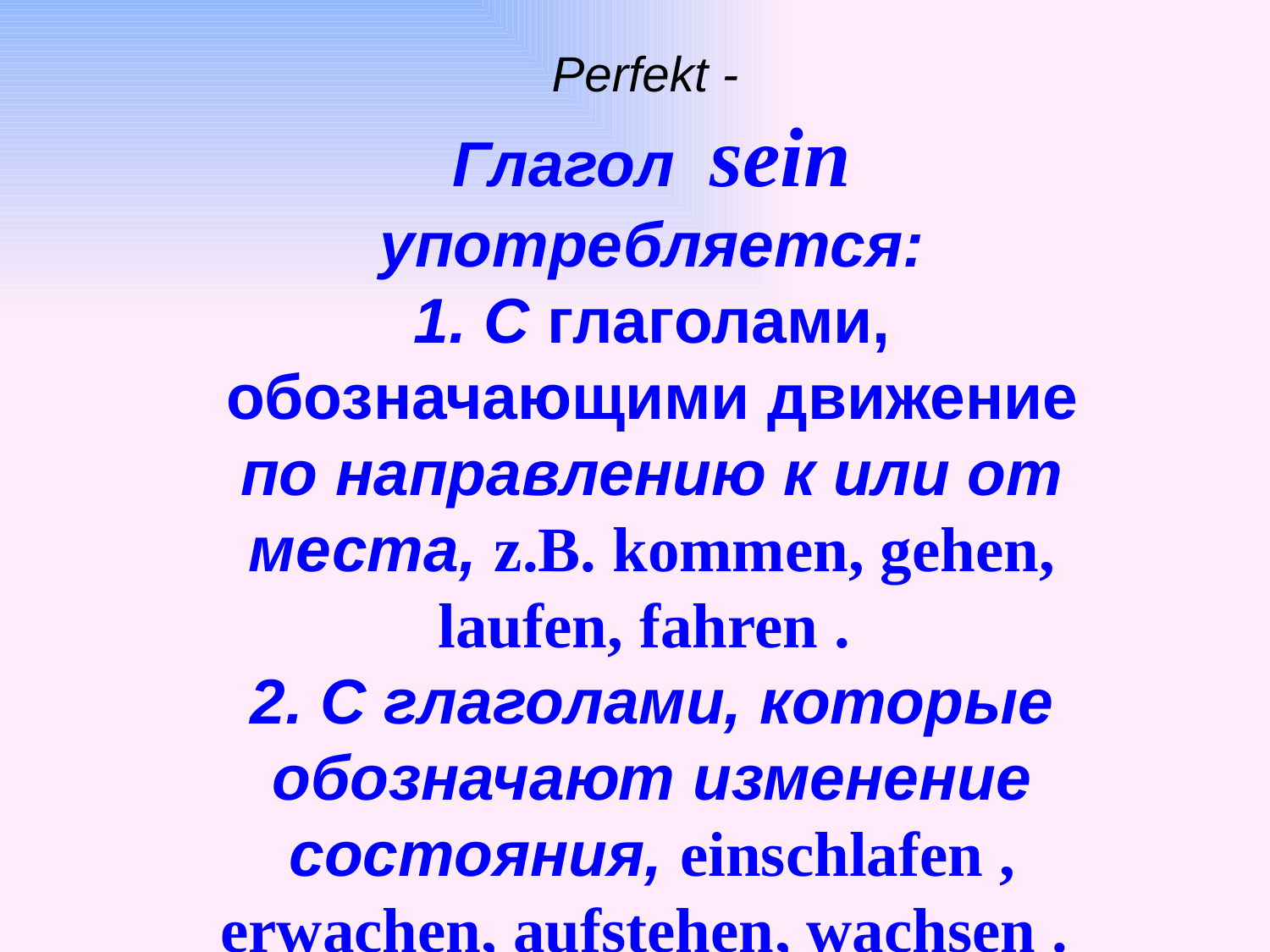

Perfekt -
Глагол  sein употребляется:
1. С глаголами, обозначающими движение по направлению к или от места, z.B. kommen, gehen, laufen, fahren .
2. С глаголами, которые обозначают изменение состояния, einschlafen , erwachen, aufstehen, wachsen .